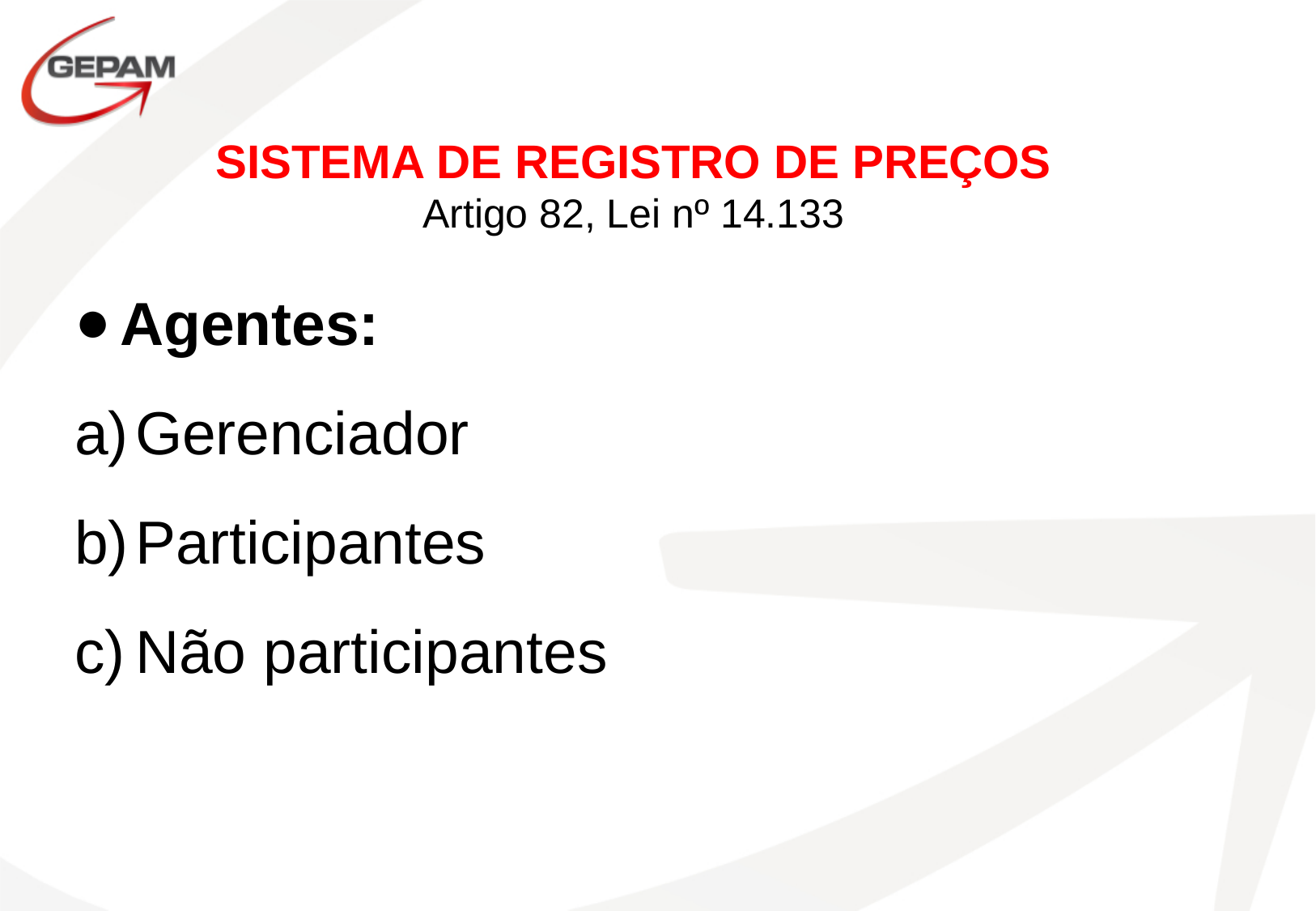

SISTEMA DE REGISTRO DE PREÇOS
Artigo 82, Lei nº 14.133

Agentes:
Gerenciador
Participantes
Não participantes